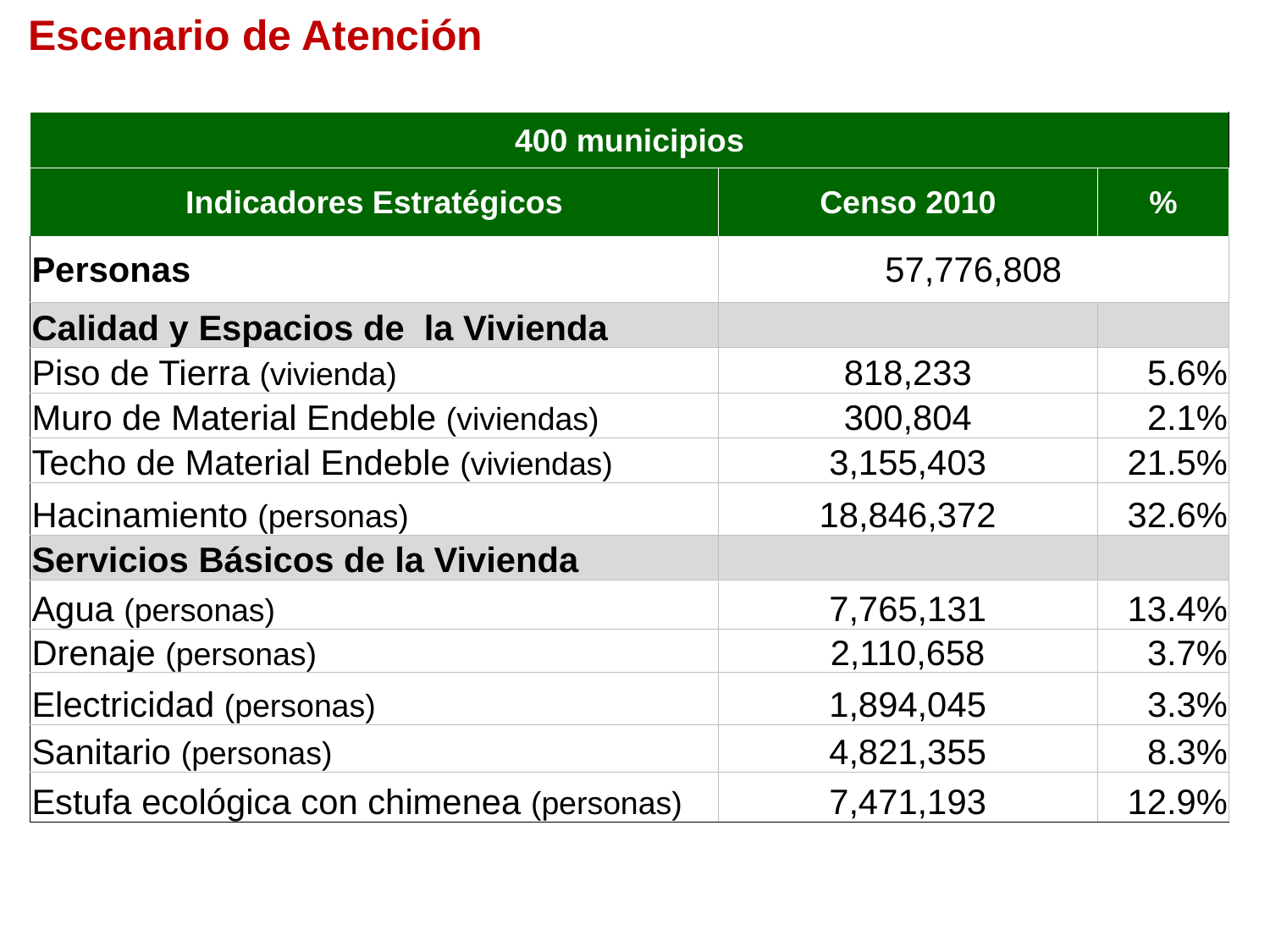

Escenario de Atención
| 400 municipios |  |  |
| --- | --- | --- |
| Indicadores Estratégicos | Censo 2010 | % |
| Personas | 57,776,808 |  |
| Calidad y Espacios de la Vivienda |  |  |
| Piso de Tierra (vivienda) | 818,233 | 5.6% |
| Muro de Material Endeble (viviendas) | 300,804 | 2.1% |
| Techo de Material Endeble (viviendas) | 3,155,403 | 21.5% |
| Hacinamiento (personas) | 18,846,372 | 32.6% |
| Servicios Básicos de la Vivienda |  |  |
| Agua (personas) | 7,765,131 | 13.4% |
| Drenaje (personas) | 2,110,658 | 3.7% |
| Electricidad (personas) | 1,894,045 | 3.3% |
| Sanitario (personas) | 4,821,355 | 8.3% |
| Estufa ecológica con chimenea (personas) | 7,471,193 | 12.9% |